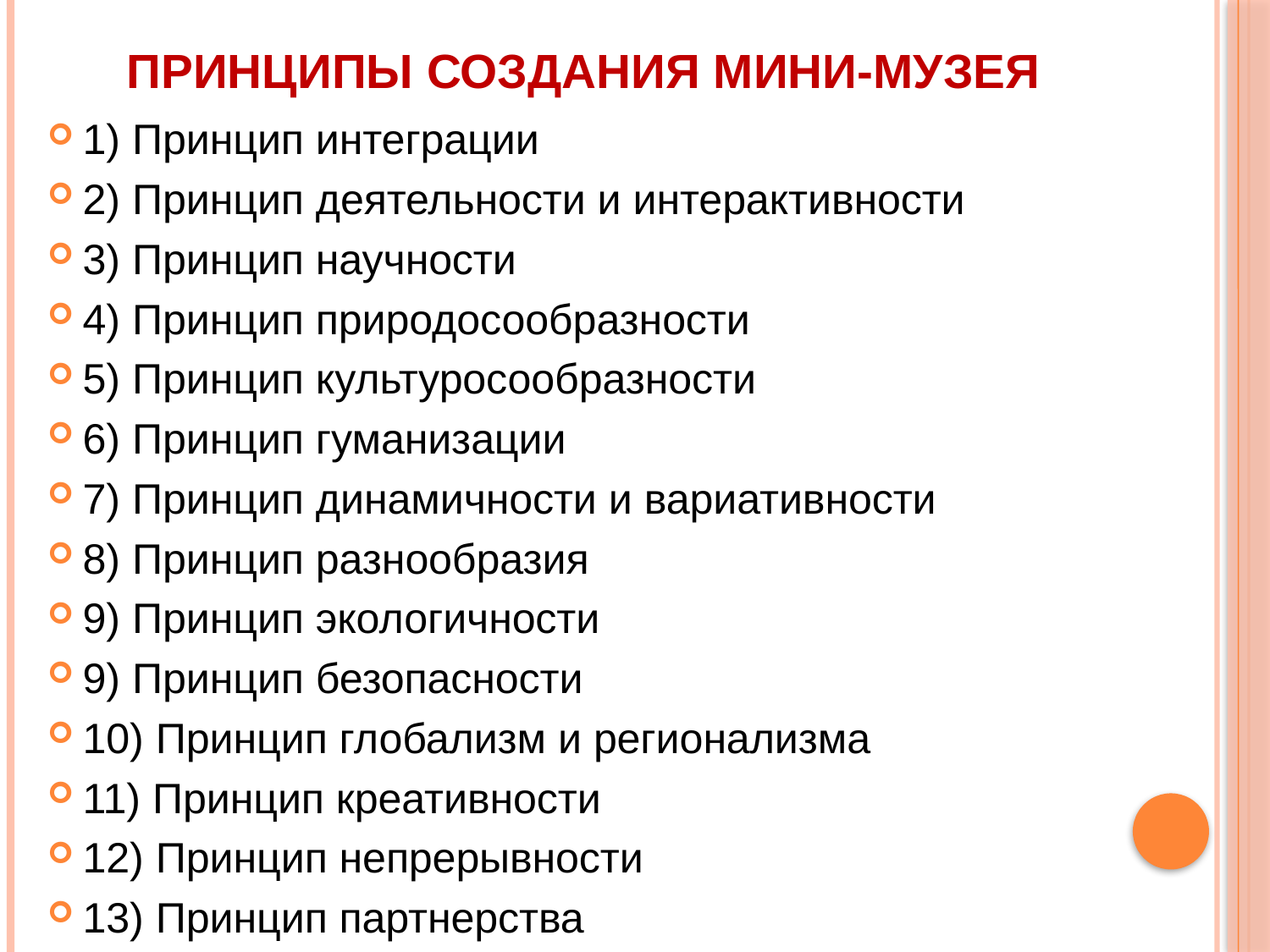

# Принципы создания мини-музея
1) Принцип интеграции
2) Принцип деятельности и интерактивности
3) Принцип научности
4) Принцип природосообразности
5) Принцип культуросообразности
6) Принцип гуманизации
7) Принцип динамичности и вариативности
8) Принцип разнообразия
9) Принцип экологичности
9) Принцип безопасности
10) Принцип глобализм и регионализма
11) Принцип креативности
12) Принцип непрерывности
13) Принцип партнерства